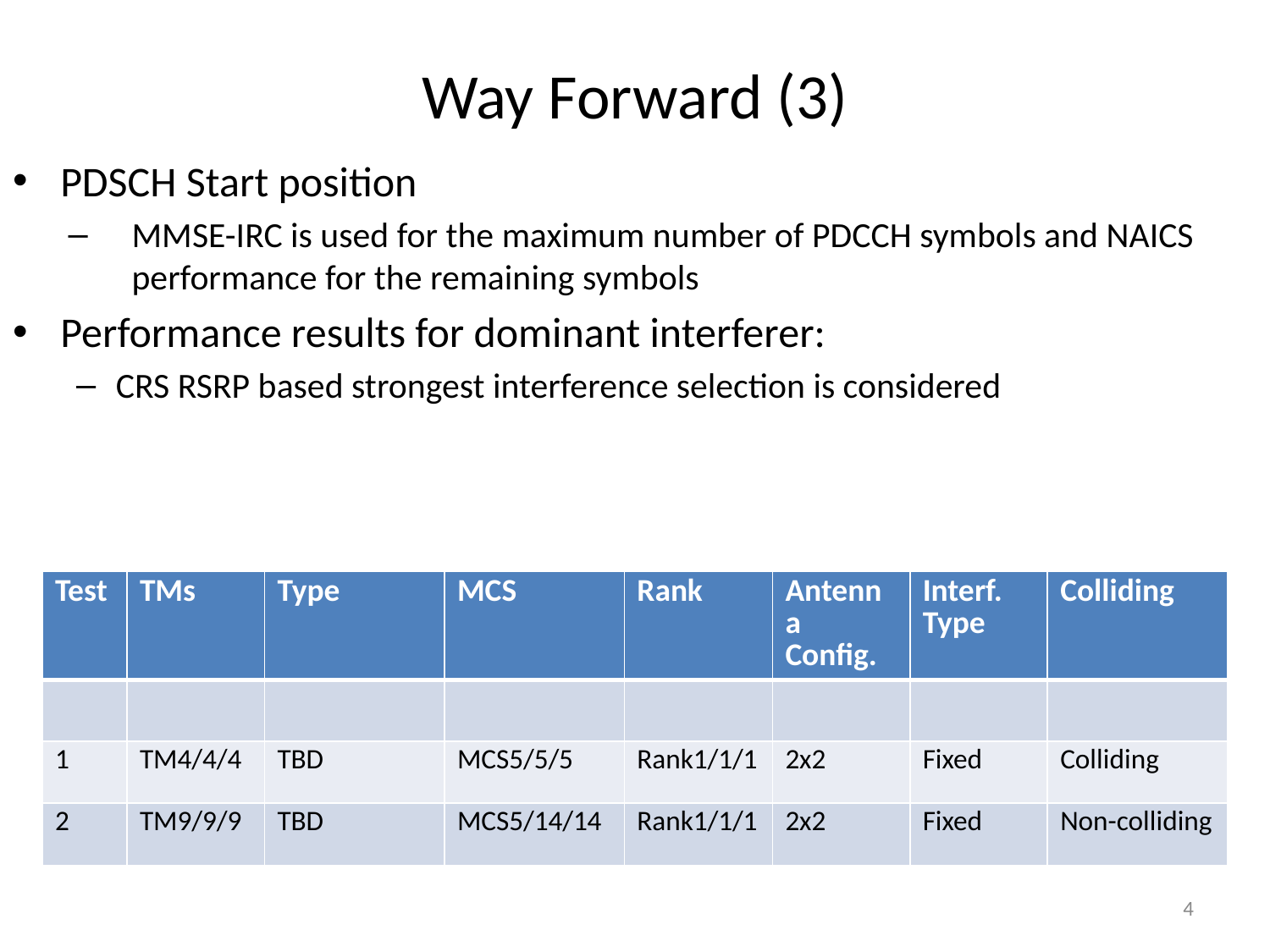

# Way Forward (3)
PDSCH Start position
MMSE-IRC is used for the maximum number of PDCCH symbols and NAICS performance for the remaining symbols
Performance results for dominant interferer:
CRS RSRP based strongest interference selection is considered

| Test | TMs | Type | MCS | Rank | Antenna Config. | Interf. Type | Colliding |
| --- | --- | --- | --- | --- | --- | --- | --- |
|  |  |  |  |  |  |  |  |
| 1 | TM4/4/4 | TBD | MCS5/5/5 | Rank1/1/1 | 2x2 | Fixed | Colliding |
| 2 | TM9/9/9 | TBD | MCS5/14/14 | Rank1/1/1 | 2x2 | Fixed | Non-colliding |
4